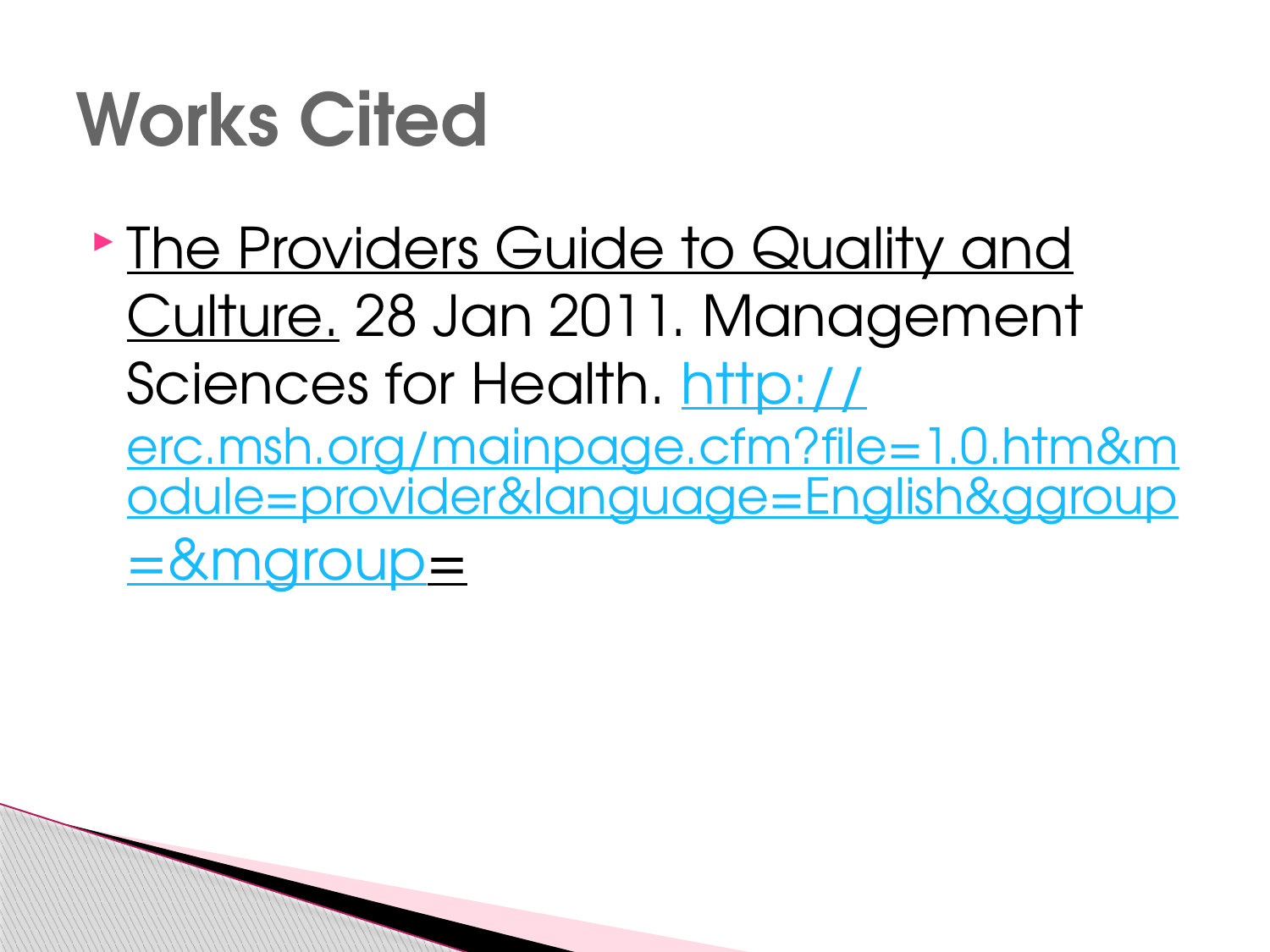

# Works Cited
The Providers Guide to Quality and Culture. 28 Jan 2011. Management Sciences for Health. http://erc.msh.org/mainpage.cfm?file=1.0.htm&module=provider&language=English&ggroup=&mgroup=